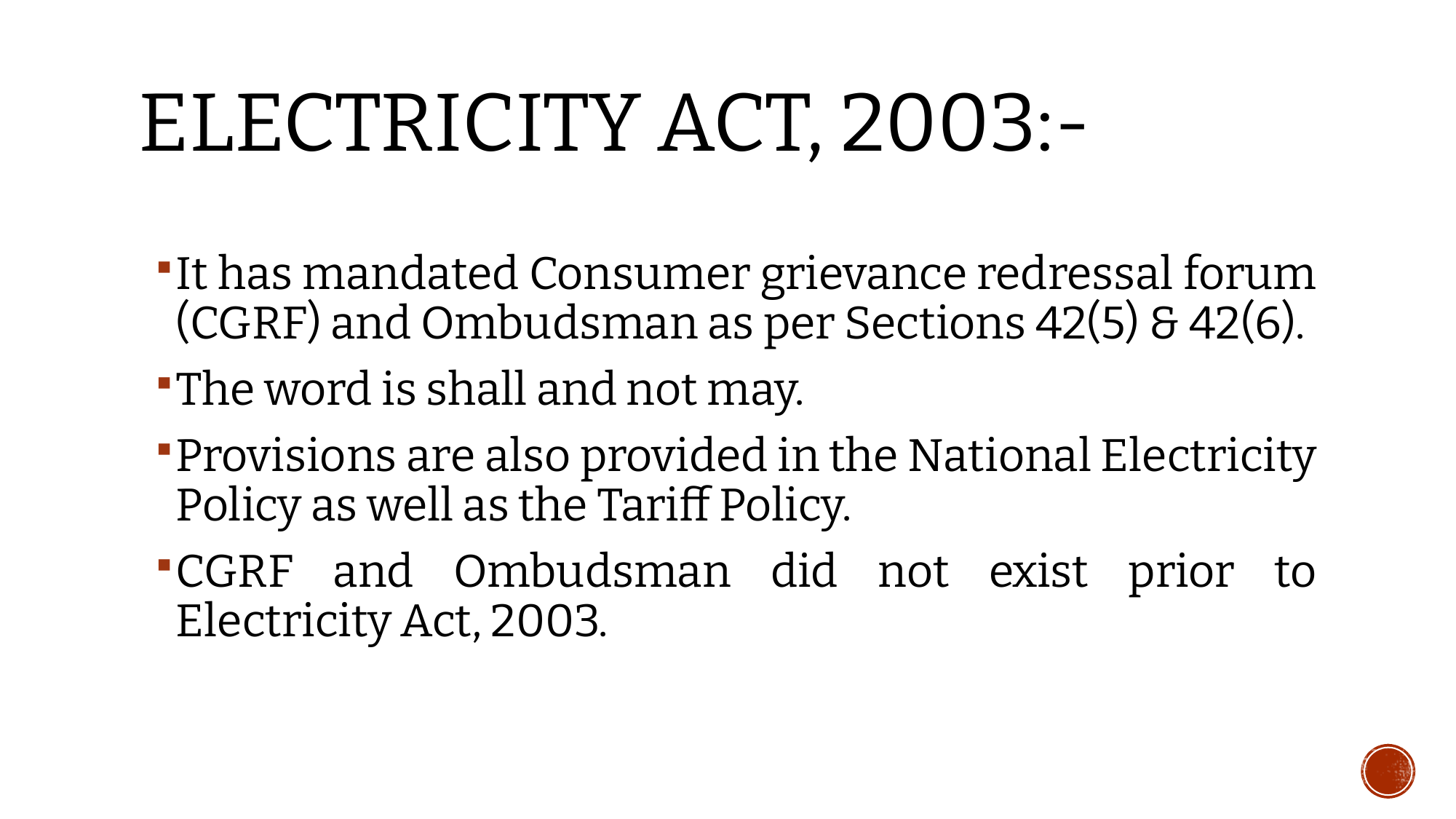

# Electricity Act, 2003:-
It has mandated Consumer grievance redressal forum (CGRF) and Ombudsman as per Sections 42(5) & 42(6).
The word is shall and not may.
Provisions are also provided in the National Electricity Policy as well as the Tariff Policy.
CGRF and Ombudsman did not exist prior to Electricity Act, 2003.